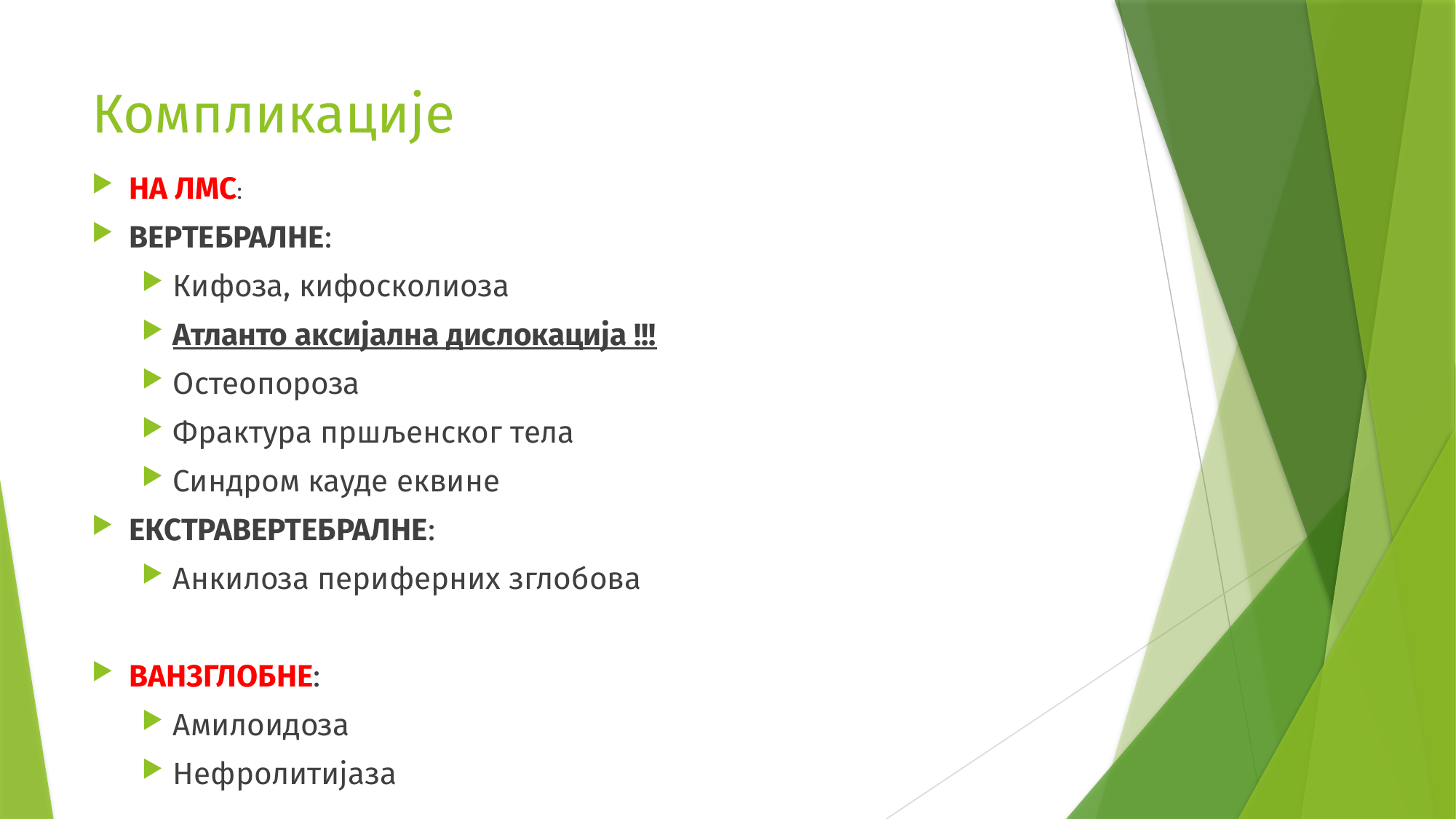

# Компликације
НА ЛМС:
ВЕРТЕБРАЛНЕ:
Кифоза, кифосколиоза
Атланто аксијална дислокација !!!
Остеопороза
Фрактура пршљенског тела
Синдром кауде еквине
ЕКСТРАВЕРТЕБРАЛНЕ:
Анкилоза периферних зглобова

ВАНЗГЛОБНЕ:
Амилоидоза
Нефролитијаза